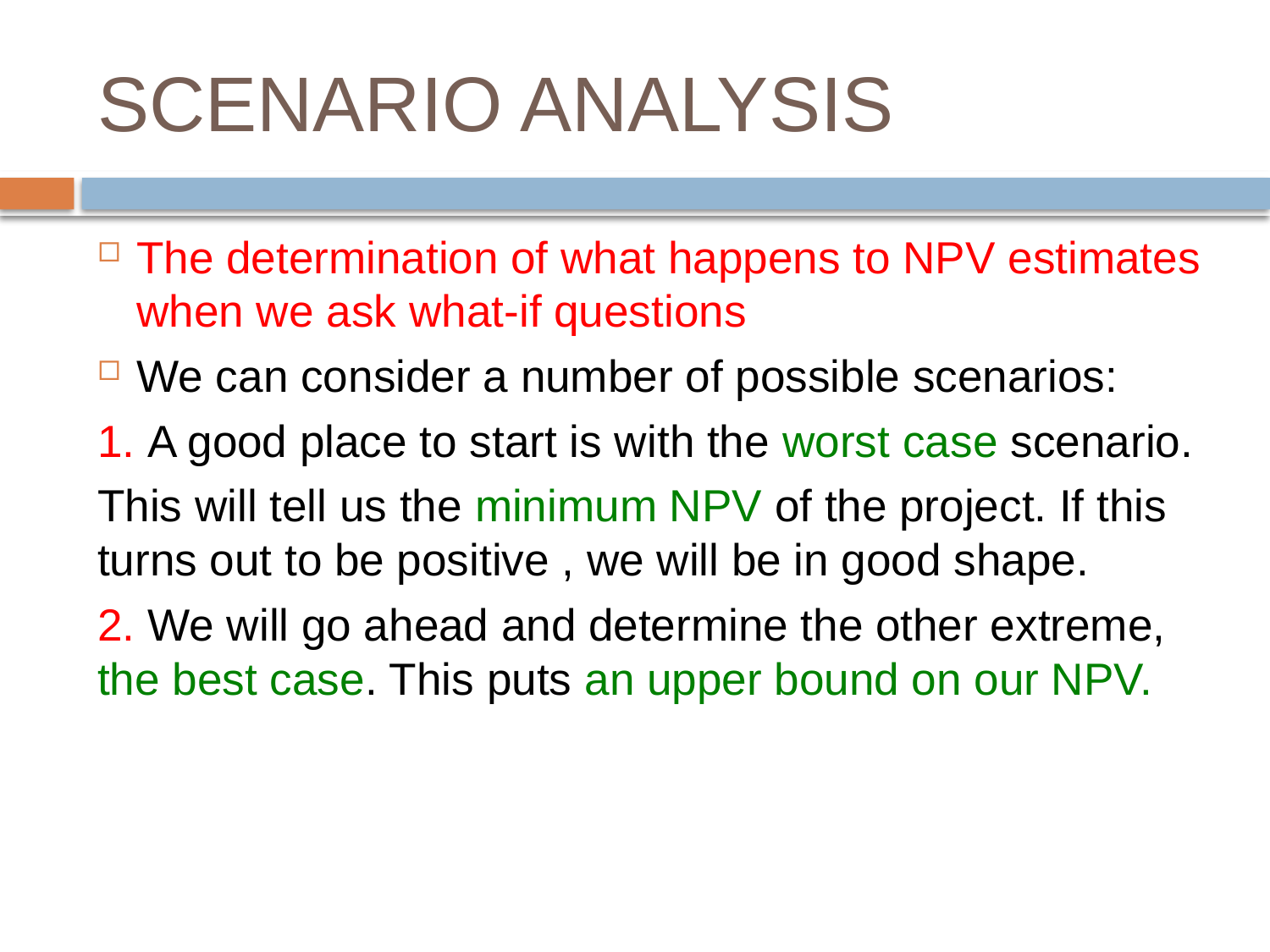

# SCENARIO ANALYSIS
The determination of what happens to NPV estimates when we ask what-if questions
We can consider a number of possible scenarios:
1. A good place to start is with the worst case scenario.
This will tell us the minimum NPV of the project. If this turns out to be positive , we will be in good shape.
2. We will go ahead and determine the other extreme, the best case. This puts an upper bound on our NPV.